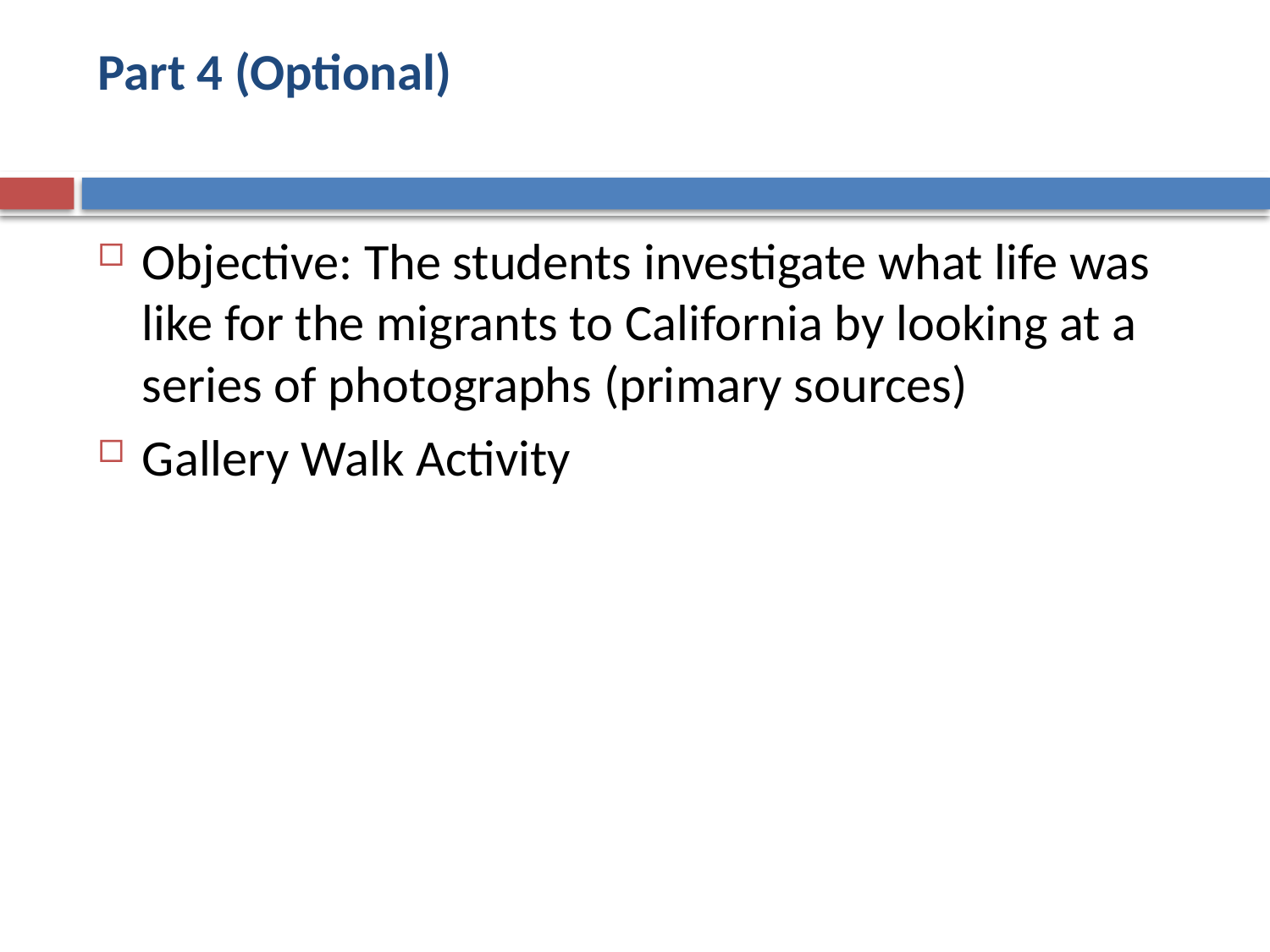

# Part 4 (Optional)
Objective: The students investigate what life was like for the migrants to California by looking at a series of photographs (primary sources)
Gallery Walk Activity